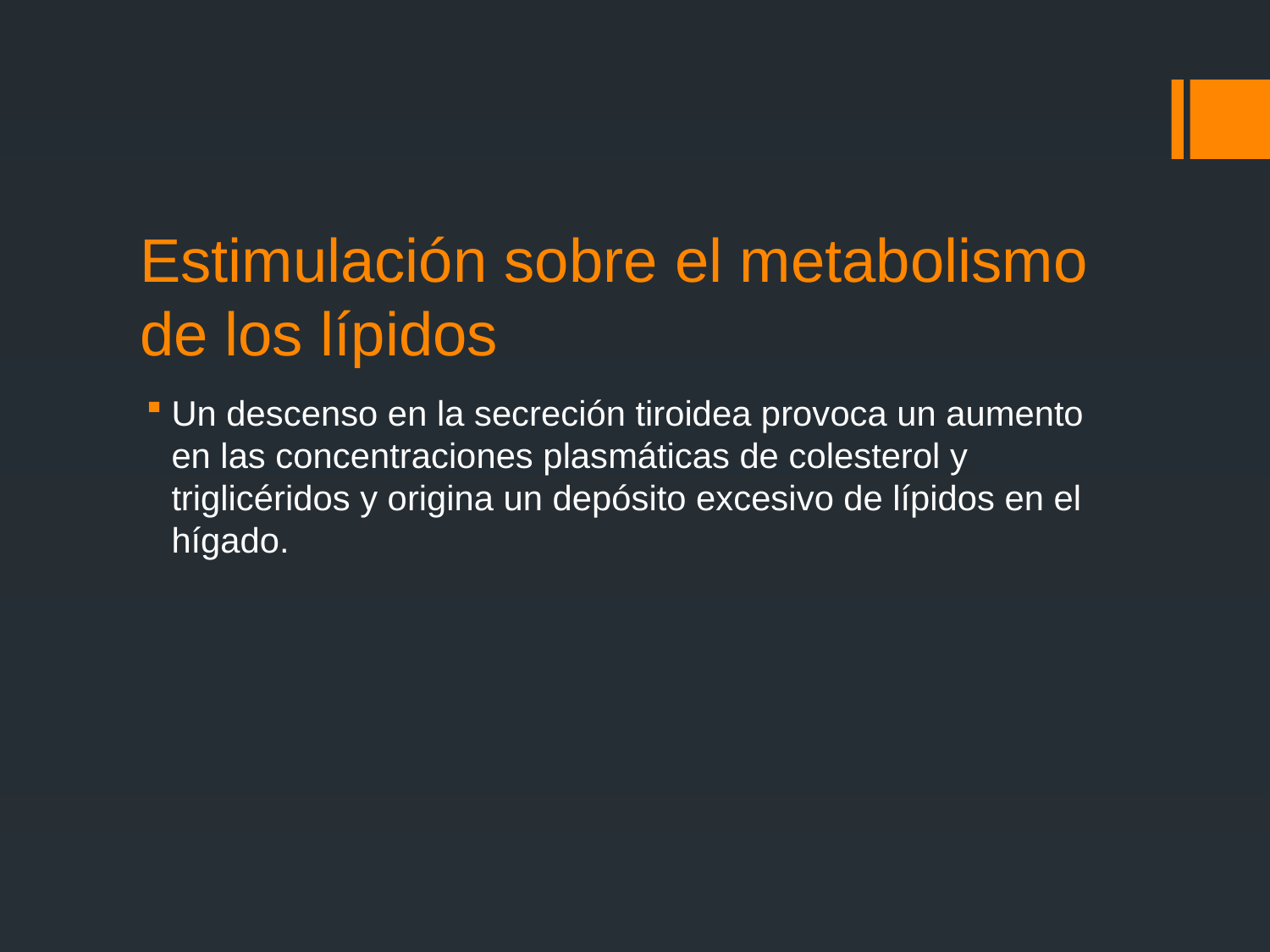

# Estimulación sobre el metabolismo de los lípidos
Un descenso en la secreción tiroidea provoca un aumento en las concentraciones plasmáticas de colesterol y triglicéridos y origina un depósito excesivo de lípidos en el hígado.